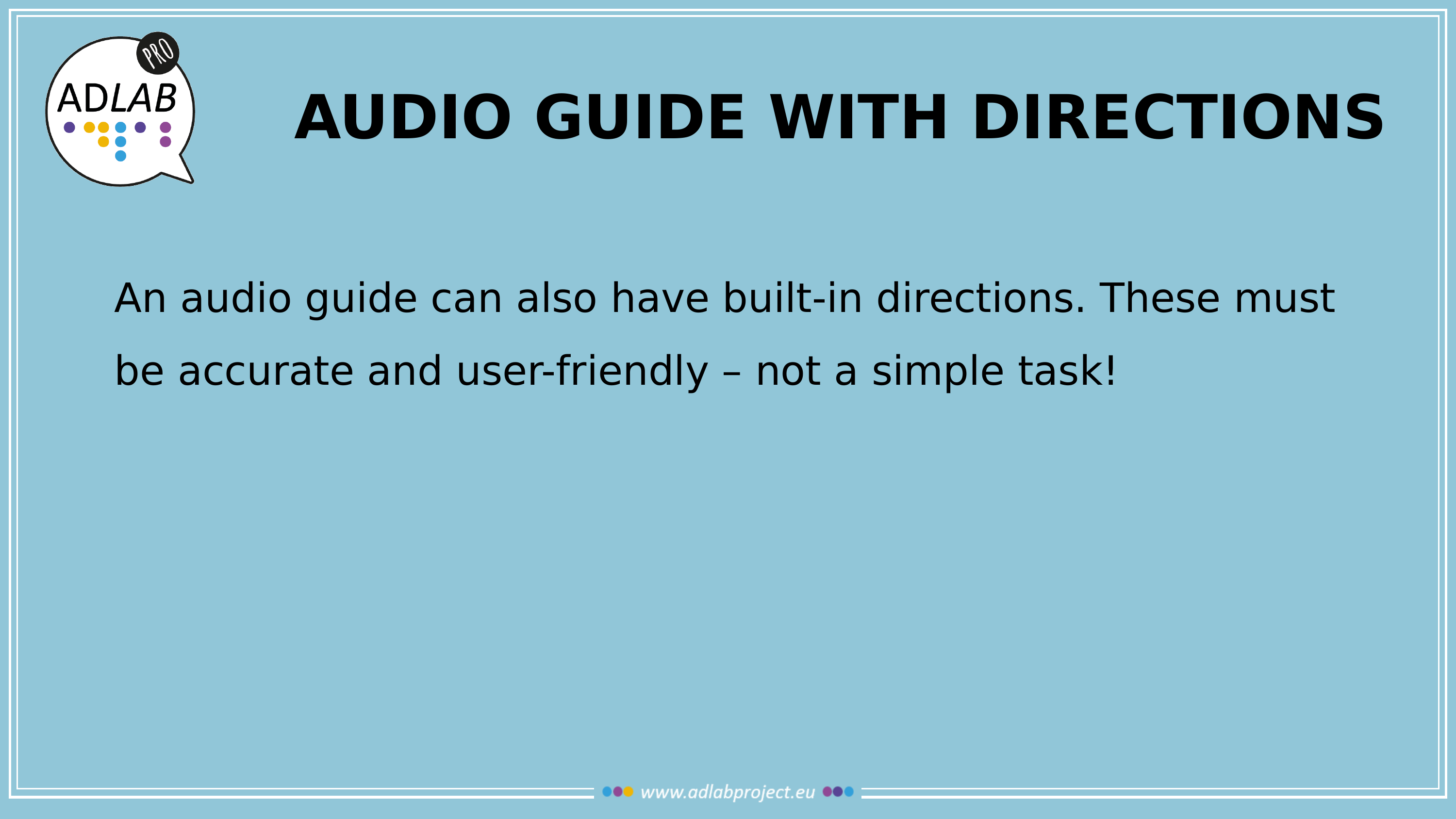

# Audio guide with directions
	An audio guide can also have built-in directions. These must be accurate and user-friendly – not a simple task!